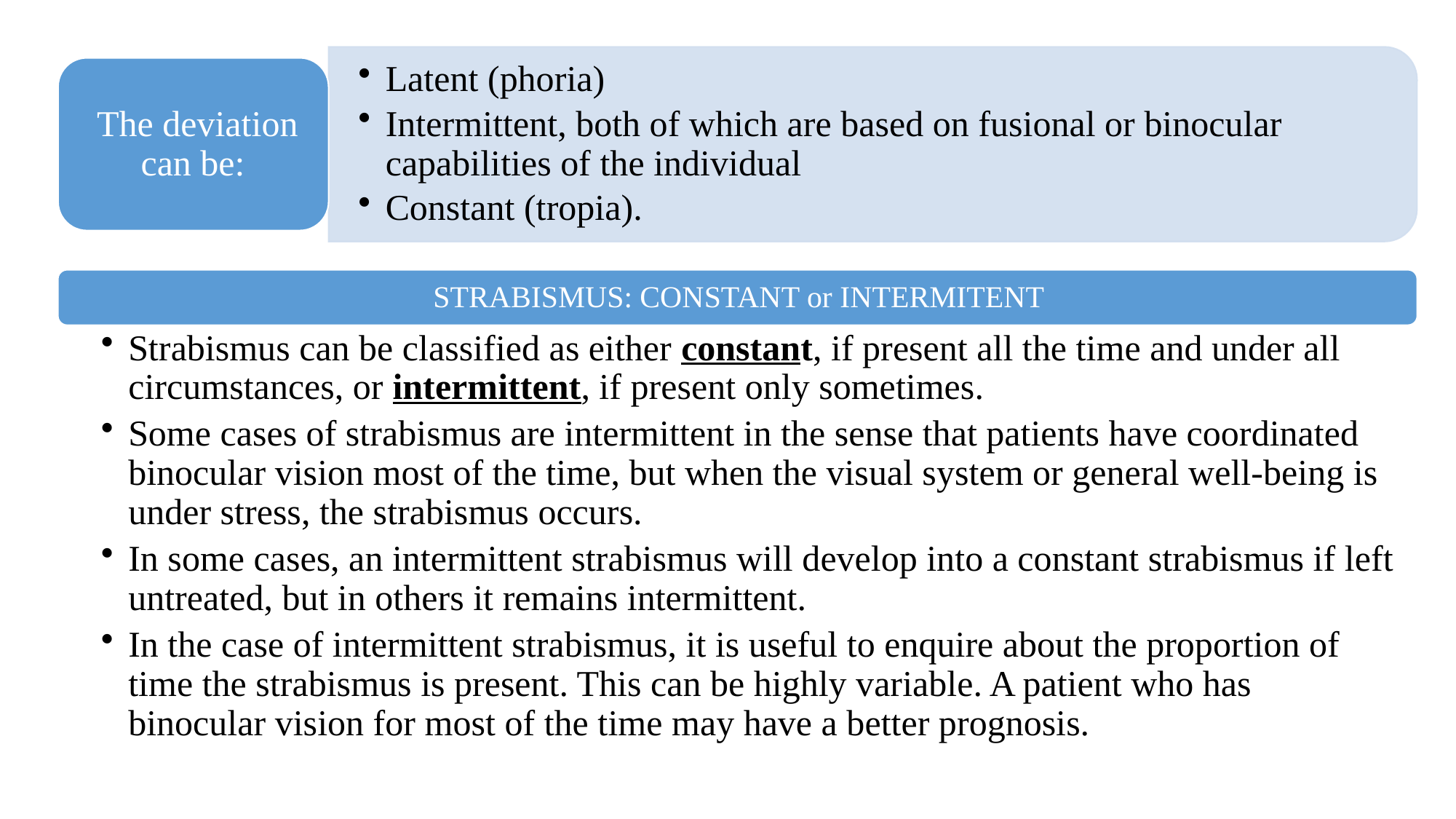

Latent (phoria)
Intermittent, both of which are based on fusional or binocular capabilities of the individual
Constant (tropia).
The deviation can be:
STRABISMUS: CONSTANT or INTERMITENT
Strabismus can be classified as either constant, if present all the time and under all circumstances, or intermittent, if present only sometimes.
Some cases of strabismus are intermittent in the sense that patients have coordinated binocular vision most of the time, but when the visual system or general well-being is under stress, the strabismus occurs.
In some cases, an intermittent strabismus will develop into a constant strabismus if left untreated, but in others it remains intermittent.
In the case of intermittent strabismus, it is useful to enquire about the proportion of time the strabismus is present. This can be highly variable. A patient who has binocular vision for most of the time may have a better prognosis.